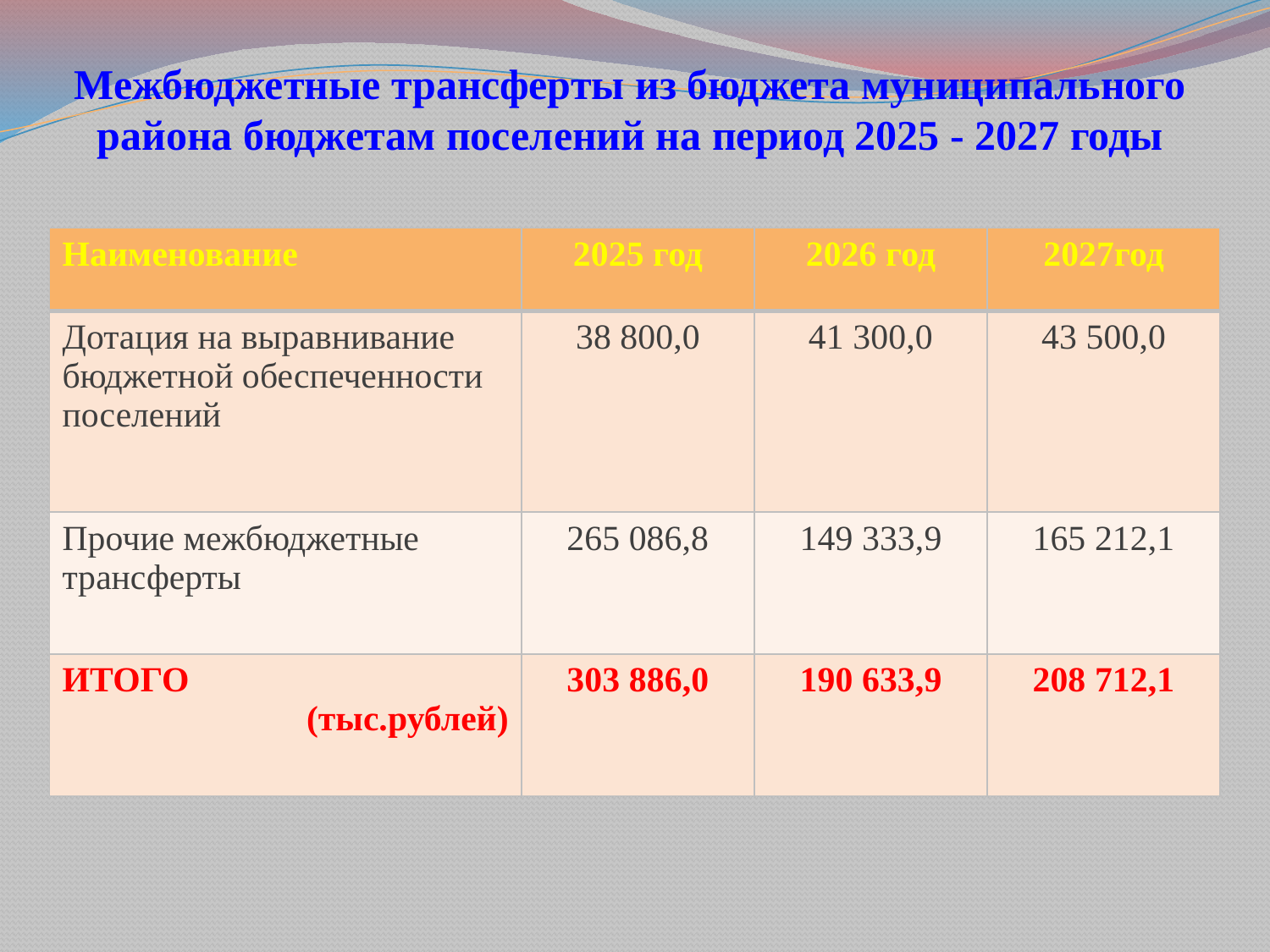

# Межбюджетные трансферты из бюджета муниципального района бюджетам поселений на период 2025 - 2027 годы
| Наименование | 2025 год | 2026 год | 2027год |
| --- | --- | --- | --- |
| Дотация на выравнивание бюджетной обеспеченности поселений | 38 800,0 | 41 300,0 | 43 500,0 |
| Прочие межбюджетные трансферты | 265 086,8 | 149 333,9 | 165 212,1 |
| ИТОГО (тыс.рублей) | 303 886,0 | 190 633,9 | 208 712,1 |